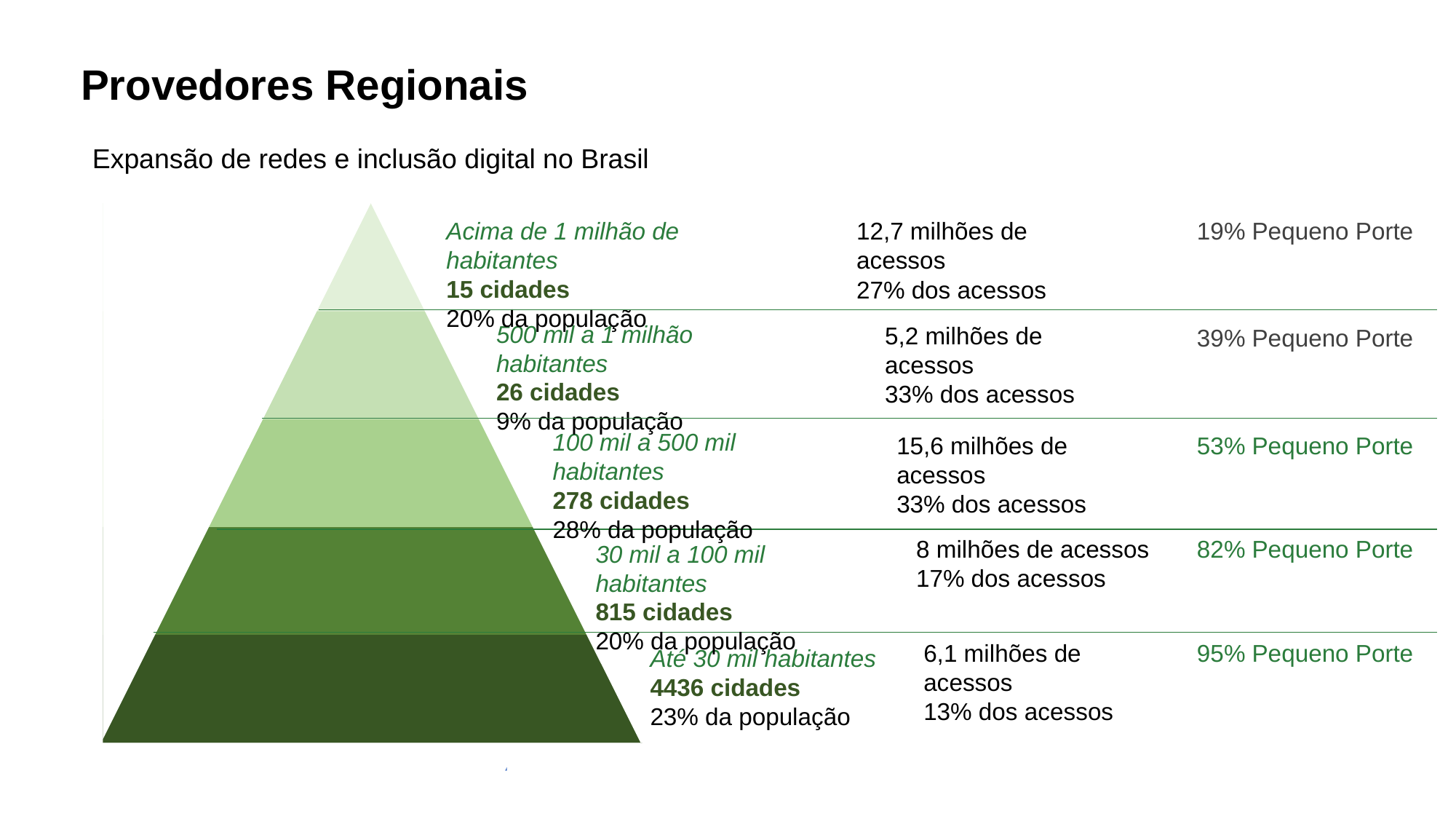

Provedores Regionais
Expansão de redes e inclusão digital no Brasil

Acima de 1 milhão de habitantes
15 cidades
20% da população

12,7 milhões de acessos
27% dos acessos

19% Pequeno Porte

500 mil a 1 milhão habitantes
26 cidades
9% da população

5,2 milhões de acessos
33% dos acessos

39% Pequeno Porte

100 mil a 500 mil habitantes
278 cidades
28% da população

53% Pequeno Porte

15,6 milhões de acessos
33% dos acessos

8 milhões de acessos
17% dos acessos

82% Pequeno Porte

30 mil a 100 mil habitantes
815 cidades
20% da população

6,1 milhões de acessos
13% dos acessos

95% Pequeno Porte

Até 30 mil habitantes
4436 cidades
23% da população